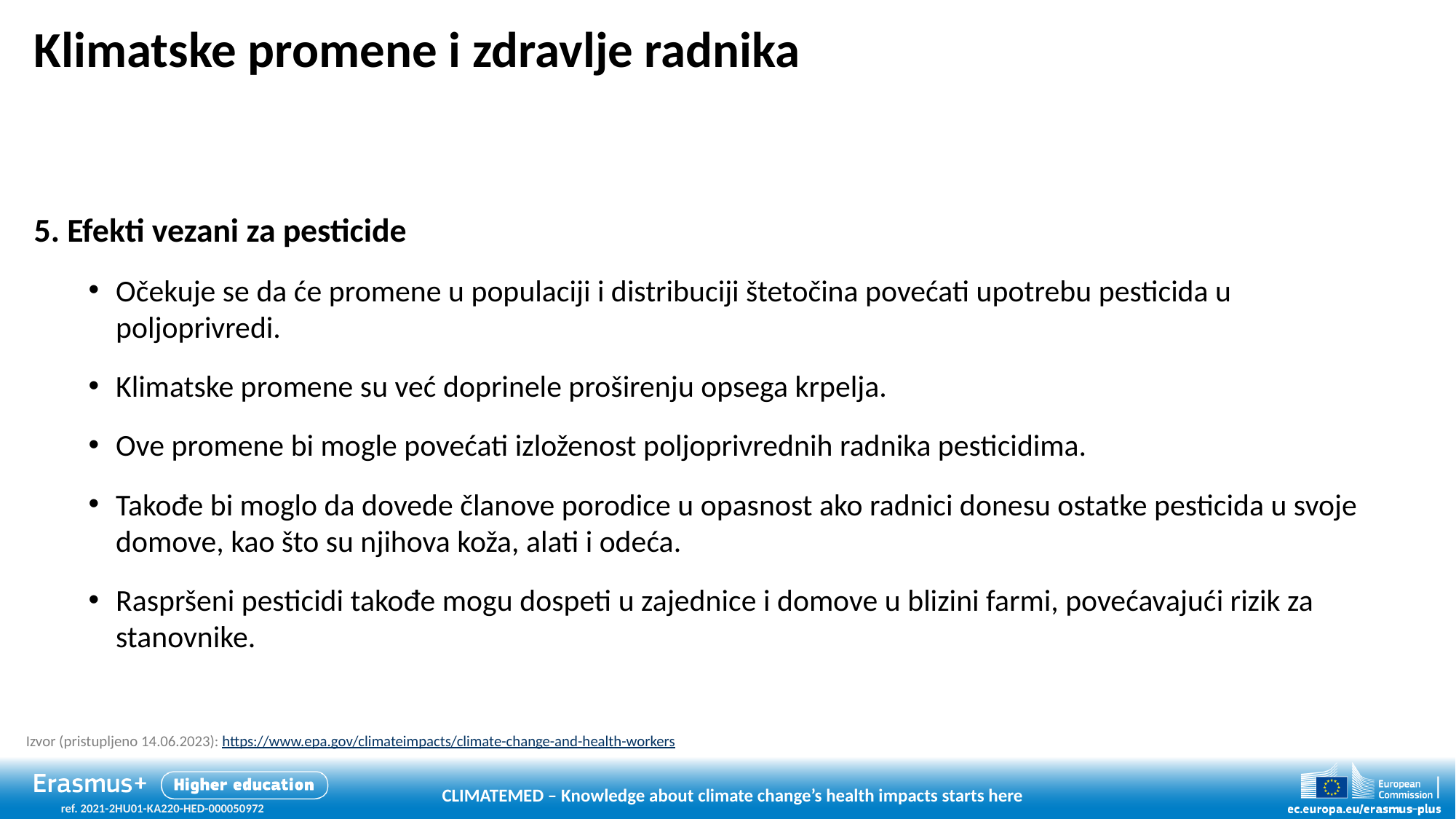

# Klimatske promene i zdravlje radnika
5. Efekti vezani za pesticide
Očekuje se da će promene u populaciji i distribuciji štetočina povećati upotrebu pesticida u poljoprivredi.
Klimatske promene su već doprinele proširenju opsega krpelja.
Ove promene bi mogle povećati izloženost poljoprivrednih radnika pesticidima.
Takođe bi moglo da dovede članove porodice u opasnost ako radnici donesu ostatke pesticida u svoje domove, kao što su njihova koža, alati i odeća.
Raspršeni pesticidi takođe mogu dospeti u zajednice i domove u blizini farmi, povećavajući rizik za stanovnike.
Izvor (pristupljeno 14.06.2023): https://www.epa.gov/climateimpacts/climate-change-and-health-workers